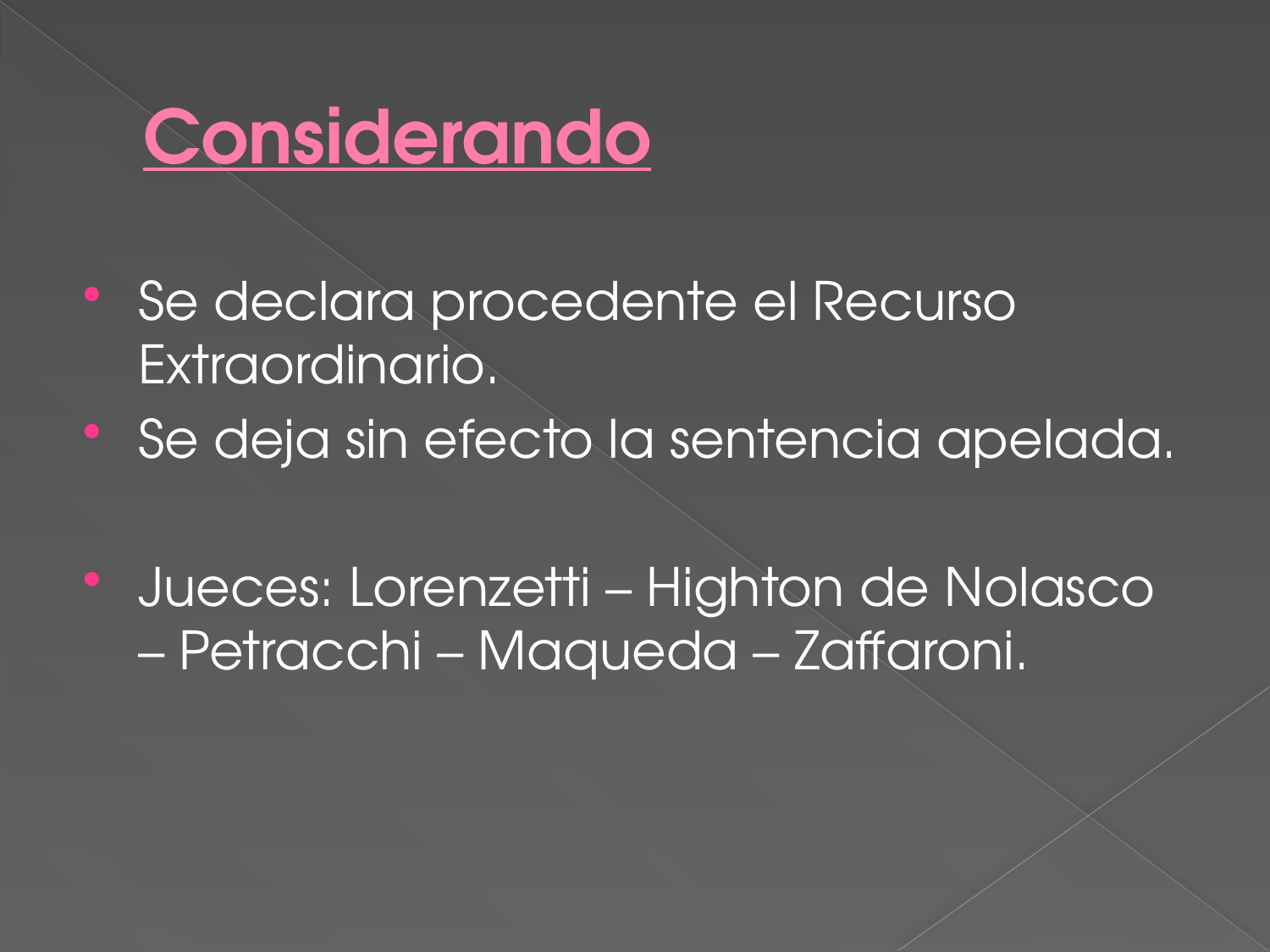

# Considerando
Se declara procedente el Recurso Extraordinario.
Se deja sin efecto la sentencia apelada.

Jueces: Lorenzetti – Highton de Nolasco – Petracchi – Maqueda – Zaffaroni.